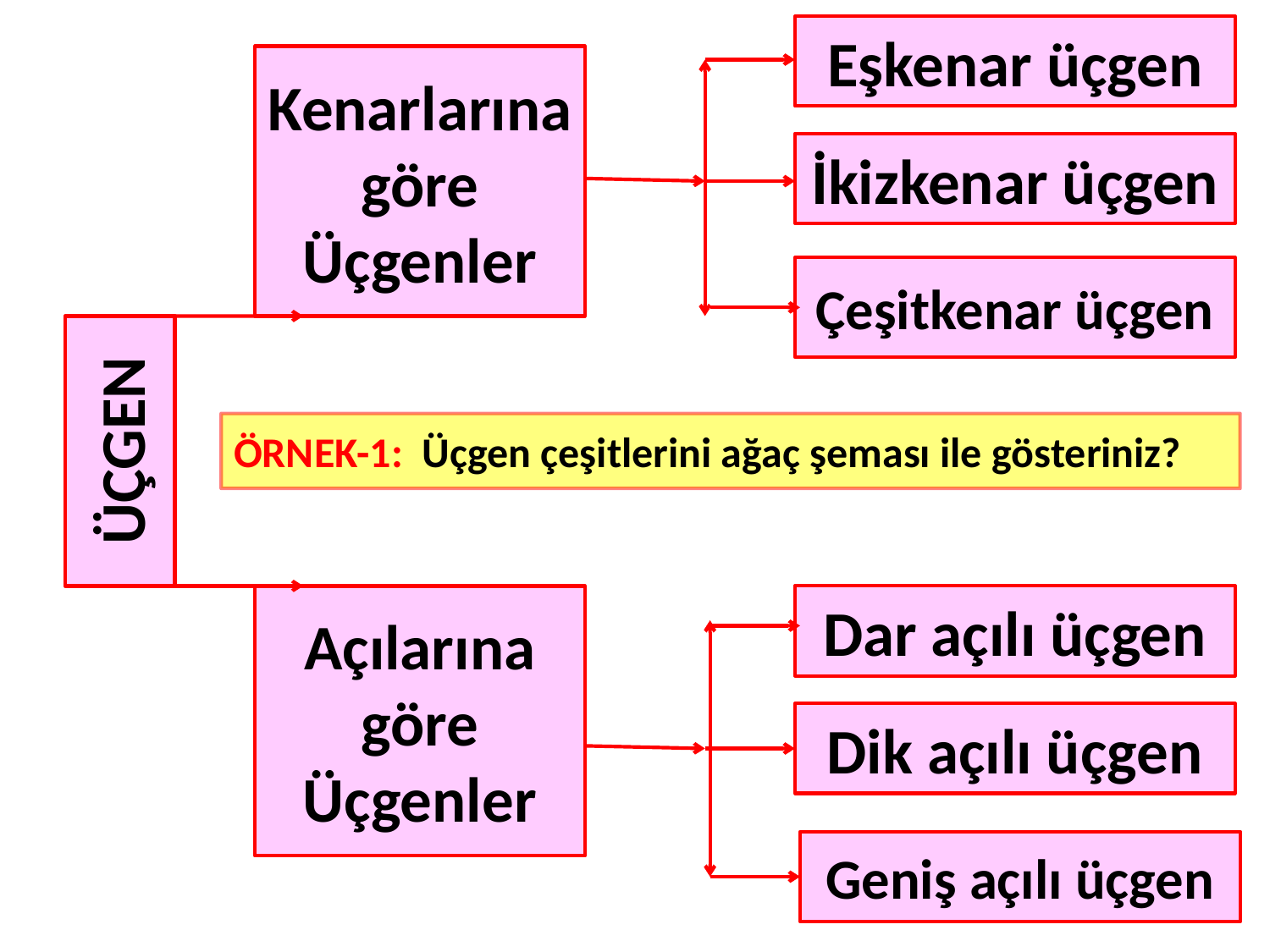

Eşkenar üçgen
İkizkenar üçgen
Kenarlarına göre Üçgenler
Çeşitkenar üçgen
ÜÇGEN
Dar açılı üçgen
ÖRNEK-1:  Üçgen çeşitlerini ağaç şeması ile gösteriniz?
Dik açılı üçgen
Açılarına göre Üçgenler
Geniş açılı üçgen